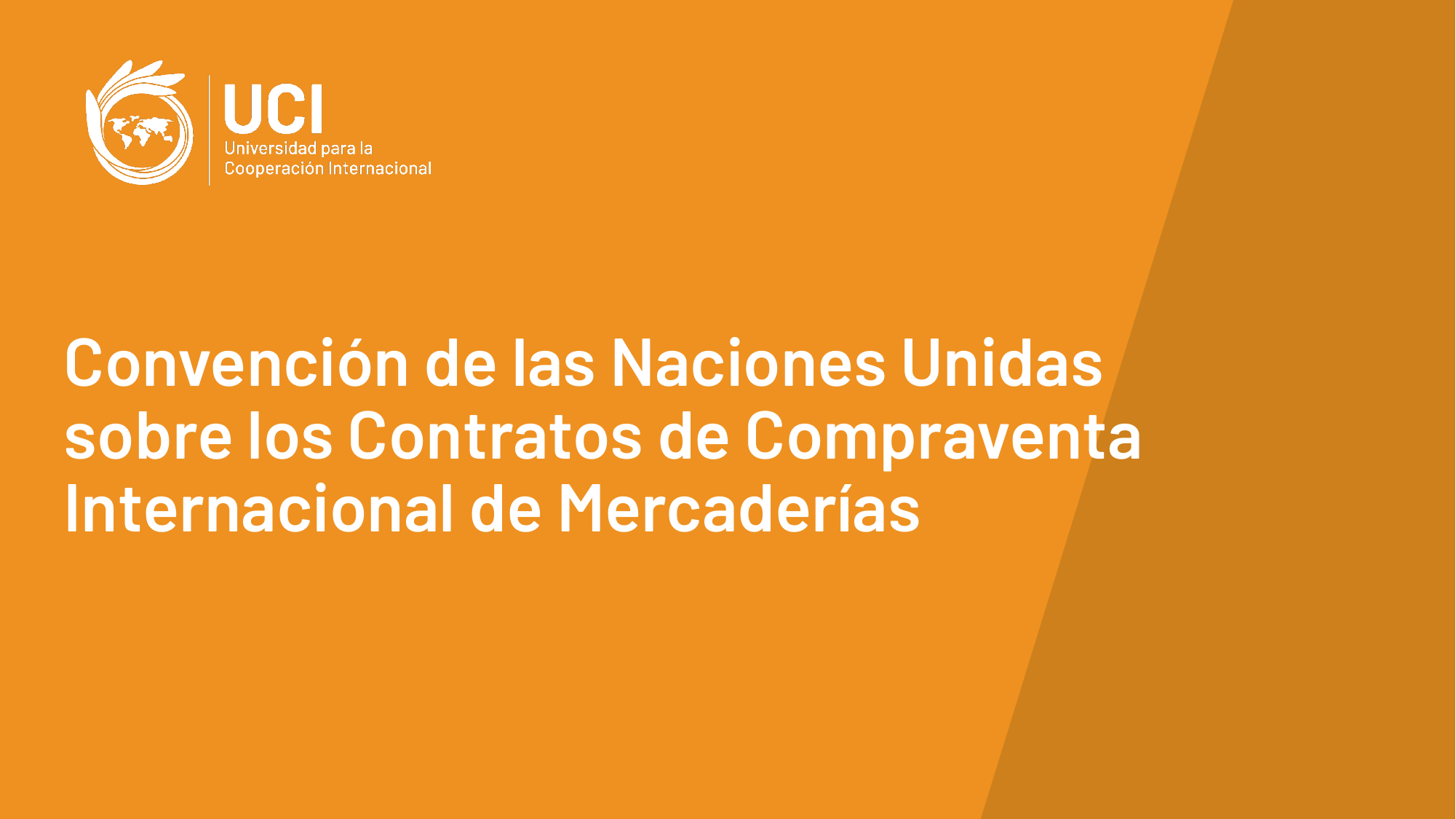

# Convención de las Naciones Unidas sobre los Contratos de Compraventa Internacional de Mercaderías